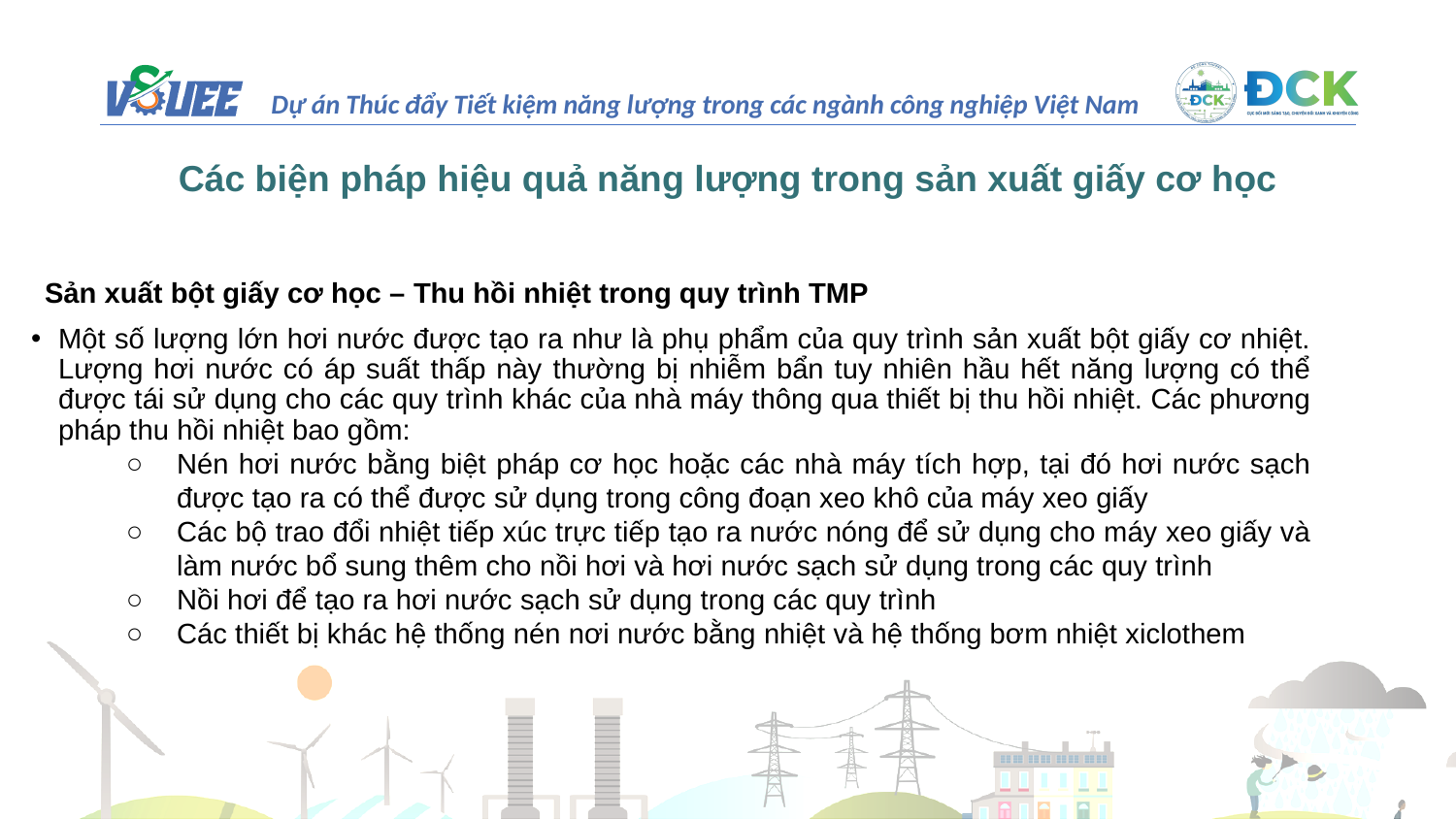

# Các biện pháp hiệu quả năng lượng trong sản xuất giấy cơ học
Sản xuất bột giấy cơ học – Thu hồi nhiệt trong quy trình TMP
Một số lượng lớn hơi nước được tạo ra như là phụ phẩm của quy trình sản xuất bột giấy cơ nhiệt. Lượng hơi nước có áp suất thấp này thường bị nhiễm bẩn tuy nhiên hầu hết năng lượng có thể được tái sử dụng cho các quy trình khác của nhà máy thông qua thiết bị thu hồi nhiệt. Các phương pháp thu hồi nhiệt bao gồm:
Nén hơi nước bằng biệt pháp cơ học hoặc các nhà máy tích hợp, tại đó hơi nước sạch được tạo ra có thể được sử dụng trong công đoạn xeo khô của máy xeo giấy
Các bộ trao đổi nhiệt tiếp xúc trực tiếp tạo ra nước nóng để sử dụng cho máy xeo giấy và làm nước bổ sung thêm cho nồi hơi và hơi nước sạch sử dụng trong các quy trình
Nồi hơi để tạo ra hơi nước sạch sử dụng trong các quy trình
Các thiết bị khác hệ thống nén nơi nước bằng nhiệt và hệ thống bơm nhiệt xiclothem